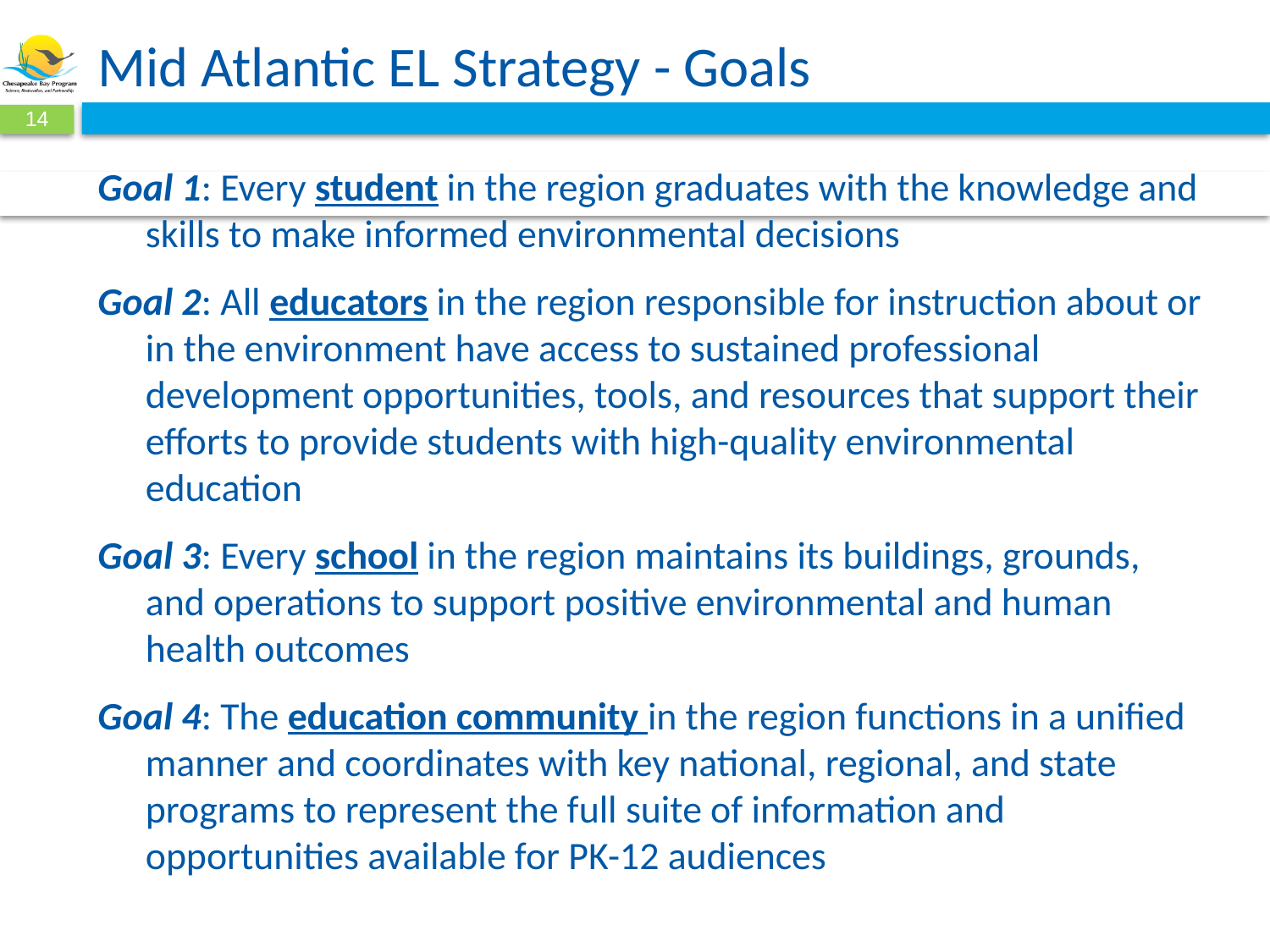

# Mid Atlantic EL Strategy - Goals
14
Goal 1: Every student in the region graduates with the knowledge and skills to make informed environmental decisions
Goal 2: All educators in the region responsible for instruction about or in the environment have access to sustained professional development opportunities, tools, and resources that support their efforts to provide students with high-quality environmental education
Goal 3: Every school in the region maintains its buildings, grounds, and operations to support positive environmental and human health outcomes
Goal 4: The education community in the region functions in a unified manner and coordinates with key national, regional, and state programs to represent the full suite of information and opportunities available for PK-12 audiences